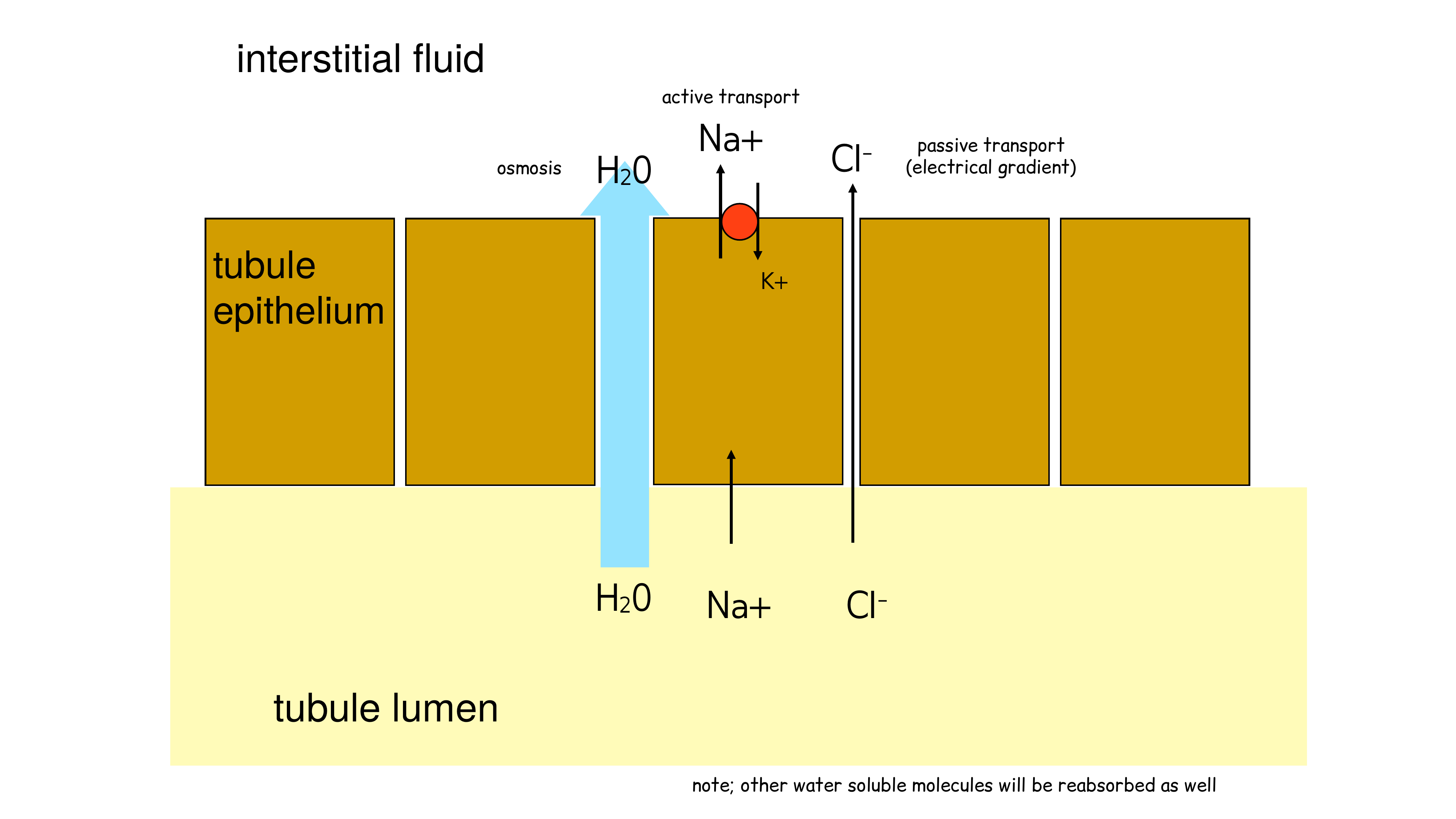

interstitial fluid
active transport
Na+
passive transport
(electrical gradient)
Cl–
H20
osmosis

tubule
epithelium
K+

H20
Na+
Cl–
tubule lumen
note; other water soluble molecules will be reabsorbed as well